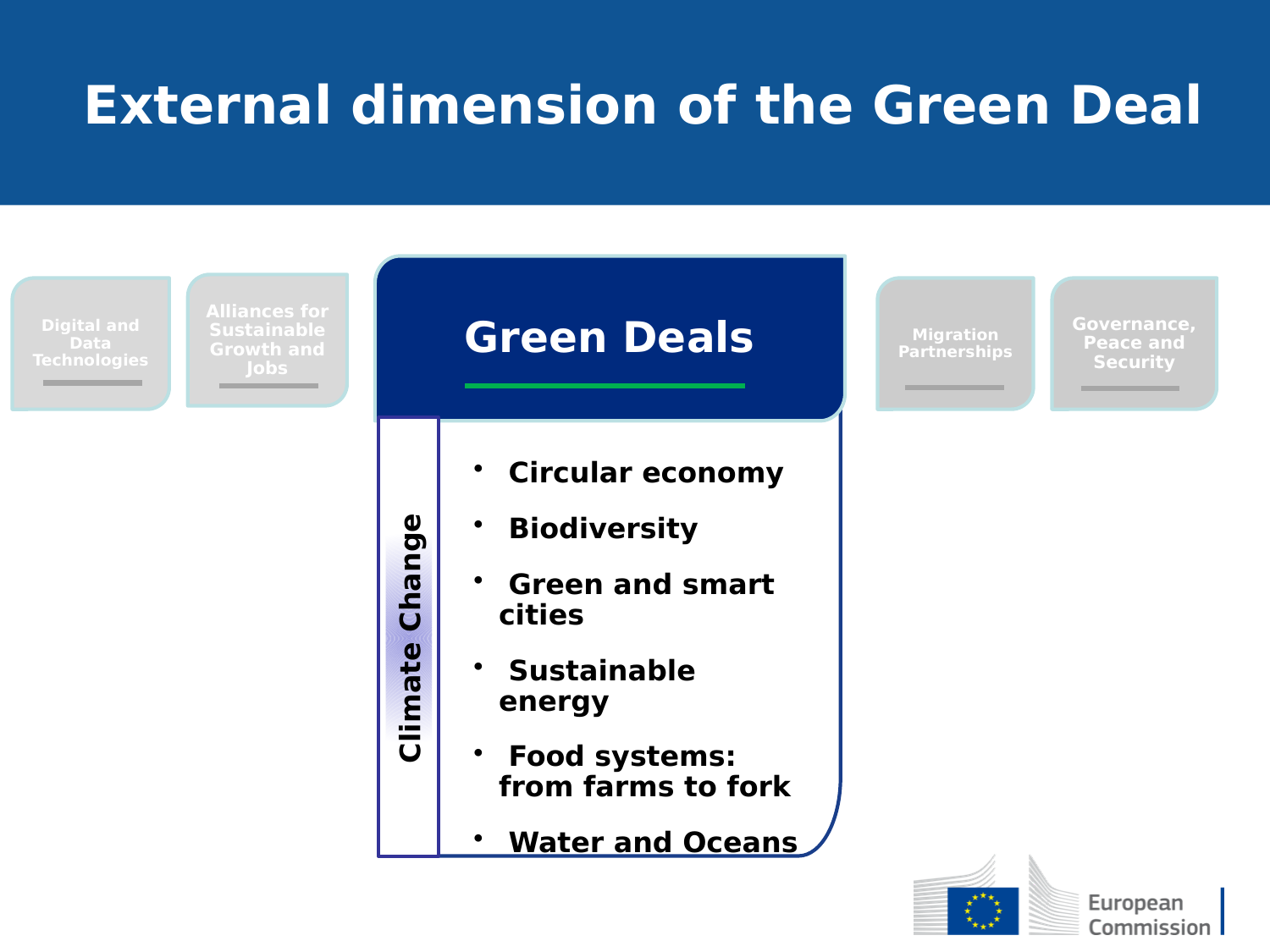

External dimension of the Green Deal
Green Deals

 Circular economy
 Biodiversity
 Green and smart  cities
 Sustainable energy
 Food systems: from farms to fork
 Water and Oceans
Alliances for Sustainable Growth and Jobs
Migration Partnerships
Digital and Data Technologies
Migration Partnerships
Governance, Peace and Security

Climate Change